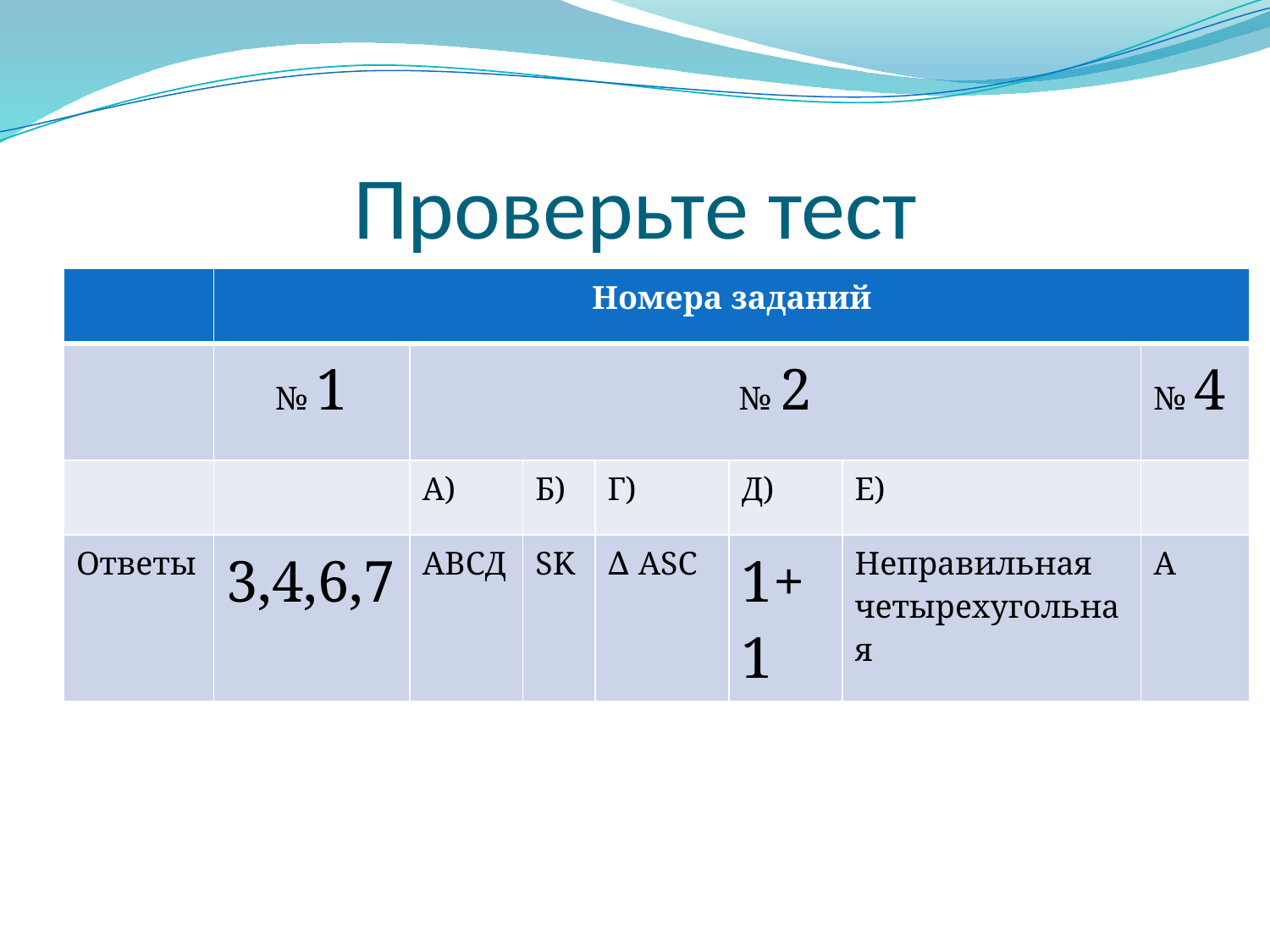

# Проверьте тест
|  | Номера заданий |  |  |  |  |  |  |
| --- | --- | --- | --- | --- | --- | --- | --- |
|  | № 1 | № 2 |  |  |  |  | № 4 |
|  |  | А) | Б) | Г) | Д) | Е) |  |
| Ответы | 3,4,6,7 | АВСД | SK | ∆ ASC | 1+1 | Неправильная четырехугольная | А |